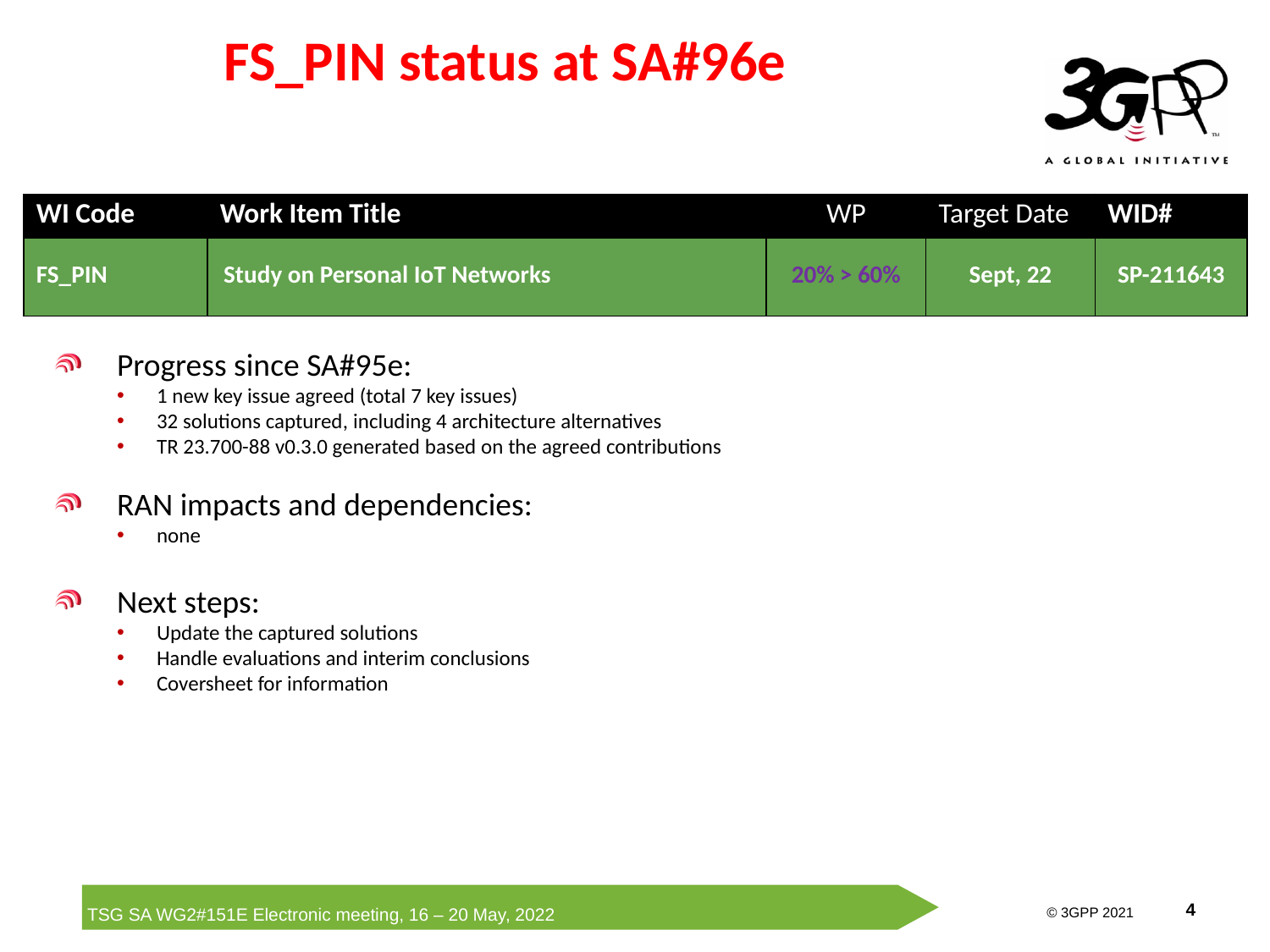

# FS_PIN status at SA#96e
| WI Code | Work Item Title | WP | Target Date | WID# |
| --- | --- | --- | --- | --- |
| FS\_PIN | Study on Personal IoT Networks | 20% > 60% | Sept, 22 | SP-211643 |
Progress since SA#95e:
1 new key issue agreed (total 7 key issues)
32 solutions captured, including 4 architecture alternatives
TR 23.700-88 v0.3.0 generated based on the agreed contributions

RAN impacts and dependencies:
none

Next steps:
Update the captured solutions
Handle evaluations and interim conclusions
Coversheet for information